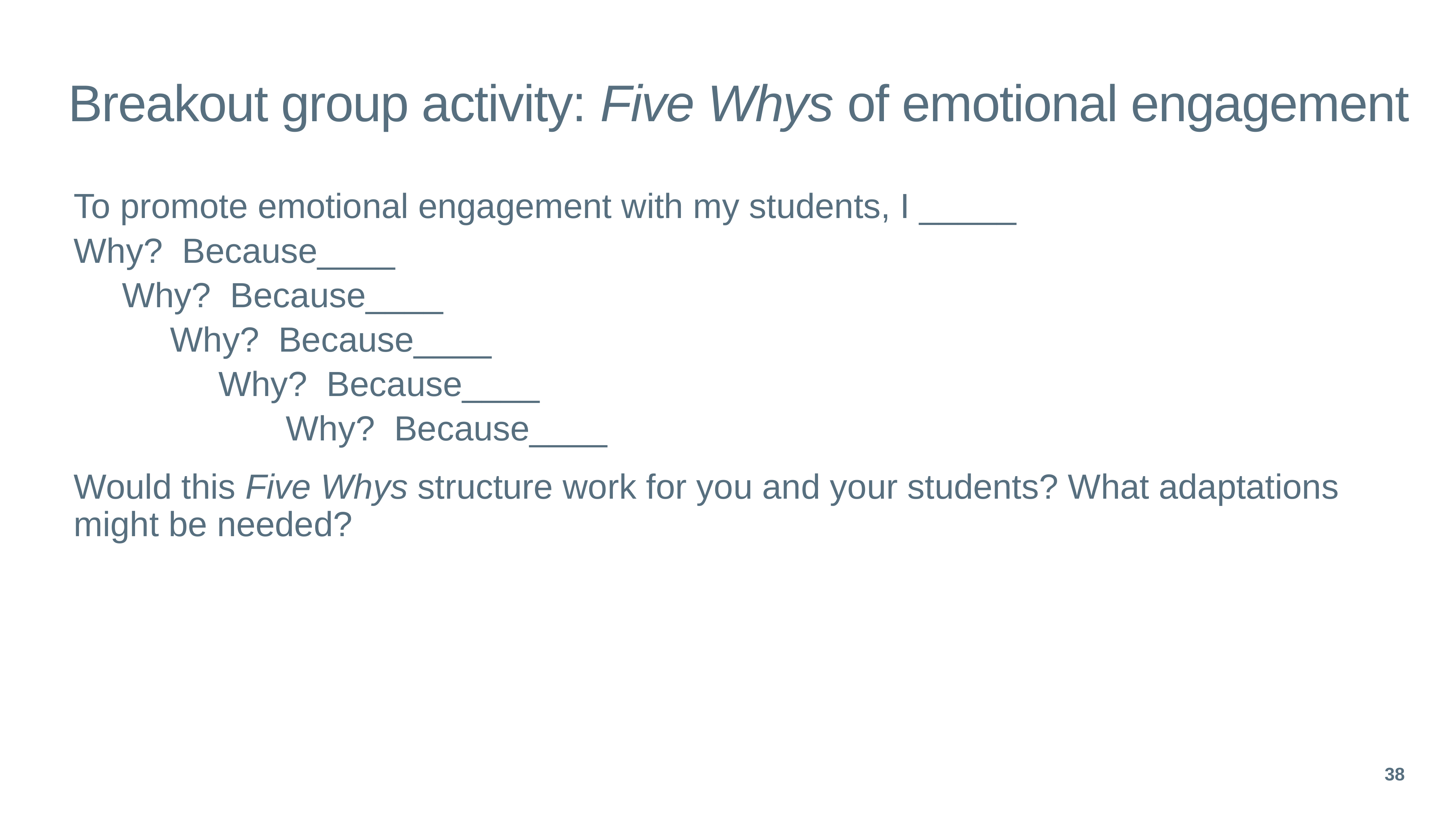

# Breakout group activity: Five Whys of emotional engagement
To promote emotional engagement with my students, I _____
Why?  Because____
     Why?  Because____
          Why?  Because____
               Why?  Because____
                      Why?  Because____
Would this Five Whys structure work for you and your students? What adaptations might be needed?
38